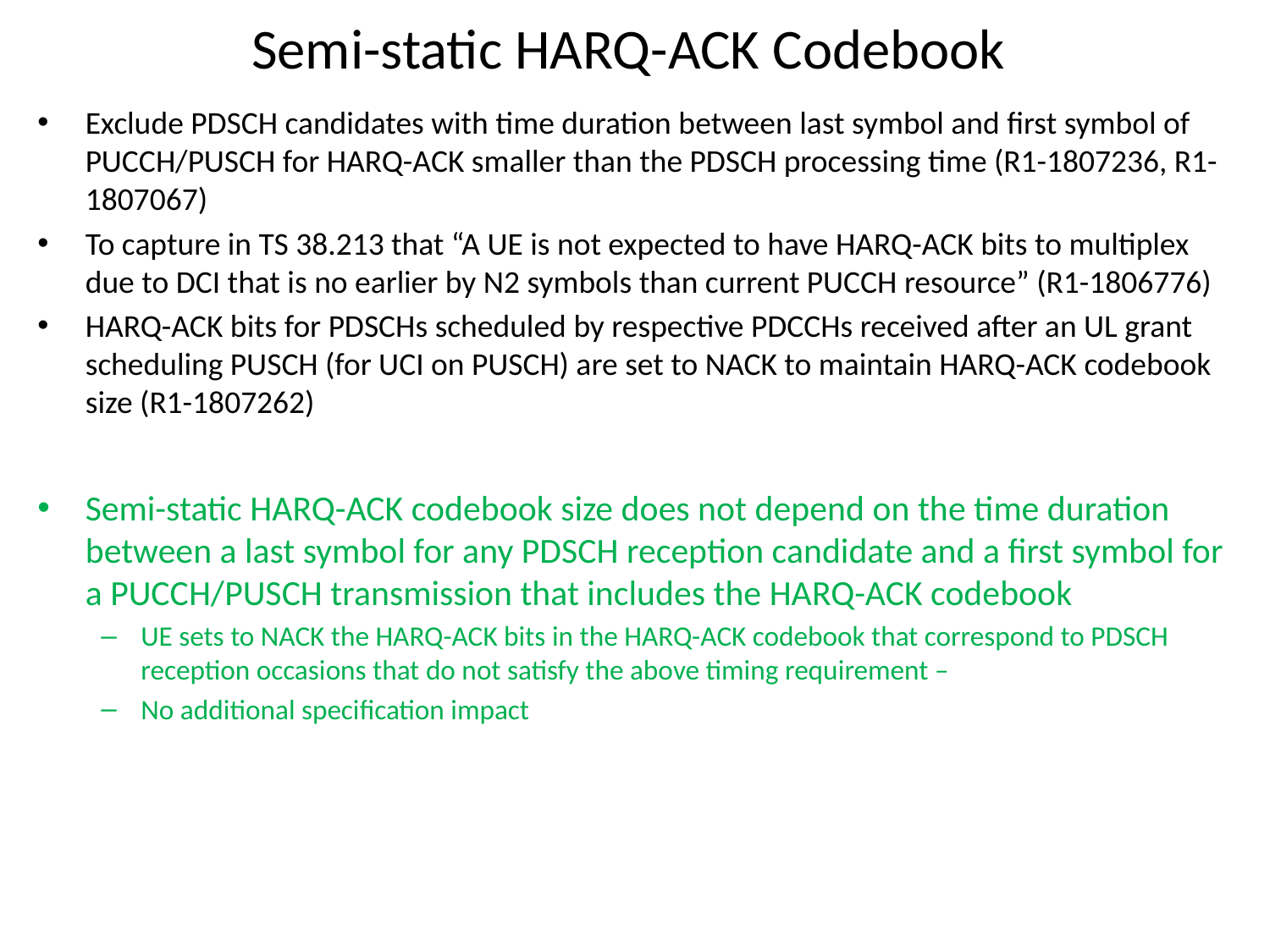

# Semi-static HARQ-ACK Codebook
Exclude PDSCH candidates with time duration between last symbol and first symbol of PUCCH/PUSCH for HARQ-ACK smaller than the PDSCH processing time (R1-1807236, R1-1807067)
To capture in TS 38.213 that “A UE is not expected to have HARQ-ACK bits to multiplex due to DCI that is no earlier by N2 symbols than current PUCCH resource” (R1-1806776)
HARQ-ACK bits for PDSCHs scheduled by respective PDCCHs received after an UL grant scheduling PUSCH (for UCI on PUSCH) are set to NACK to maintain HARQ-ACK codebook size (R1-1807262)

Semi-static HARQ-ACK codebook size does not depend on the time duration between a last symbol for any PDSCH reception candidate and a first symbol for a PUCCH/PUSCH transmission that includes the HARQ-ACK codebook
UE sets to NACK the HARQ-ACK bits in the HARQ-ACK codebook that correspond to PDSCH reception occasions that do not satisfy the above timing requirement –
No additional specification impact